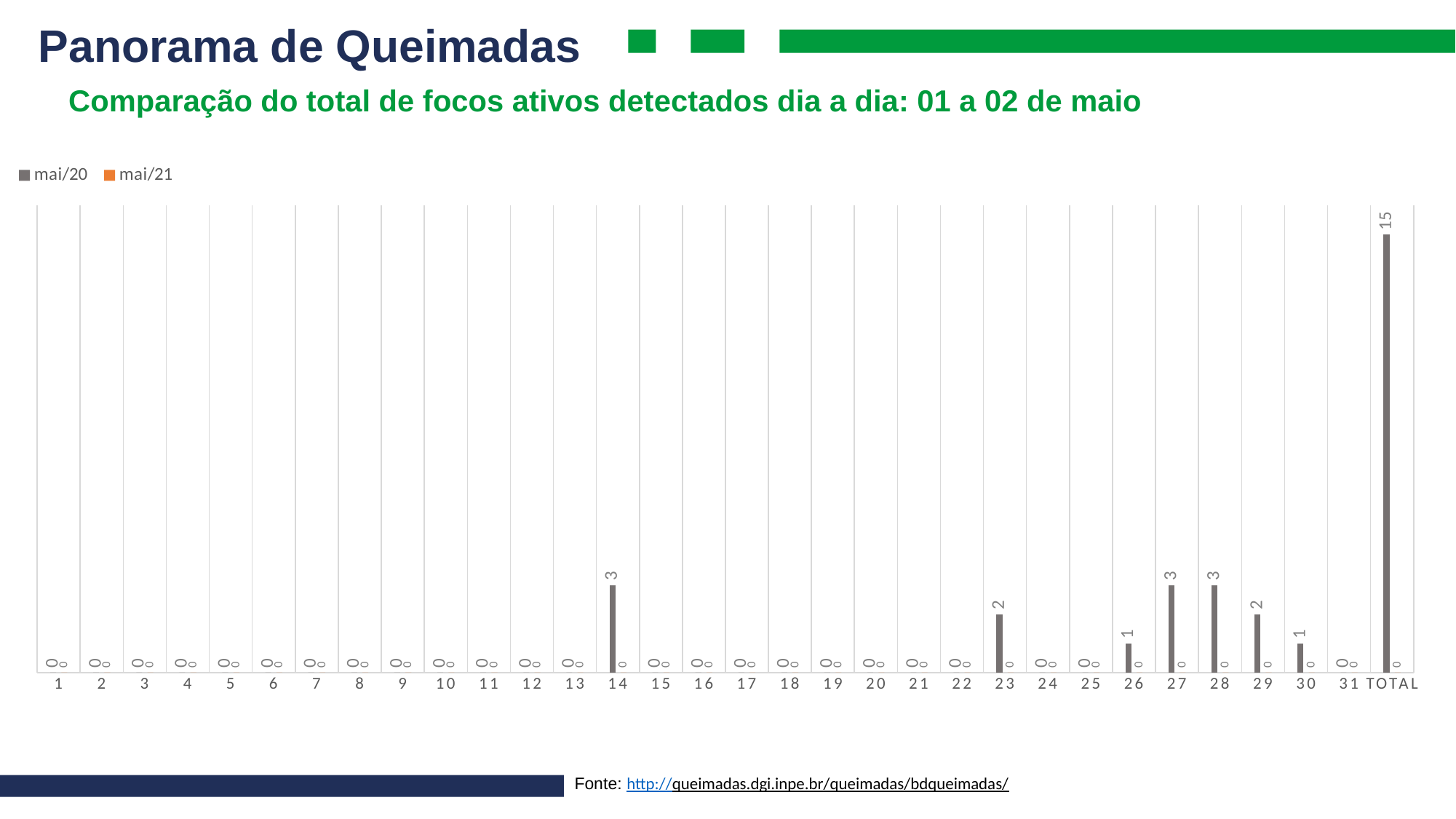

Panorama de Queimadas
Comparação do total de focos ativos detectados dia a dia: 01 a 02 de maio

### Chart

| Category | mai/20 | mai/21 |
|---|---|---|
| 1 | 0.0 | 0.0 |
| 2 | 0.0 | 0.0 |
| 3 | 0.0 | 0.0 |
| 4 | 0.0 | 0.0 |
| 5 | 0.0 | 0.0 |
| 6 | 0.0 | 0.0 |
| 7 | 0.0 | 0.0 |
| 8 | 0.0 | 0.0 |
| 9 | 0.0 | 0.0 |
| 10 | 0.0 | 0.0 |
| 11 | 0.0 | 0.0 |
| 12 | 0.0 | 0.0 |
| 13 | 0.0 | 0.0 |
| 14 | 3.0 | 0.0 |
| 15 | 0.0 | 0.0 |
| 16 | 0.0 | 0.0 |
| 17 | 0.0 | 0.0 |
| 18 | 0.0 | 0.0 |
| 19 | 0.0 | 0.0 |
| 20 | 0.0 | 0.0 |
| 21 | 0.0 | 0.0 |
| 22 | 0.0 | 0.0 |
| 23 | 2.0 | 0.0 |
| 24 | 0.0 | 0.0 |
| 25 | 0.0 | 0.0 |
| 26 | 1.0 | 0.0 |
| 27 | 3.0 | 0.0 |
| 28 | 3.0 | 0.0 |
| 29 | 2.0 | 0.0 |
| 30 | 1.0 | 0.0 |
| 31 | 0.0 | 0.0 |
| TOTAL | 15.0 | 0.0 |
Fonte: http://queimadas.dgi.inpe.br/queimadas/bdqueimadas/